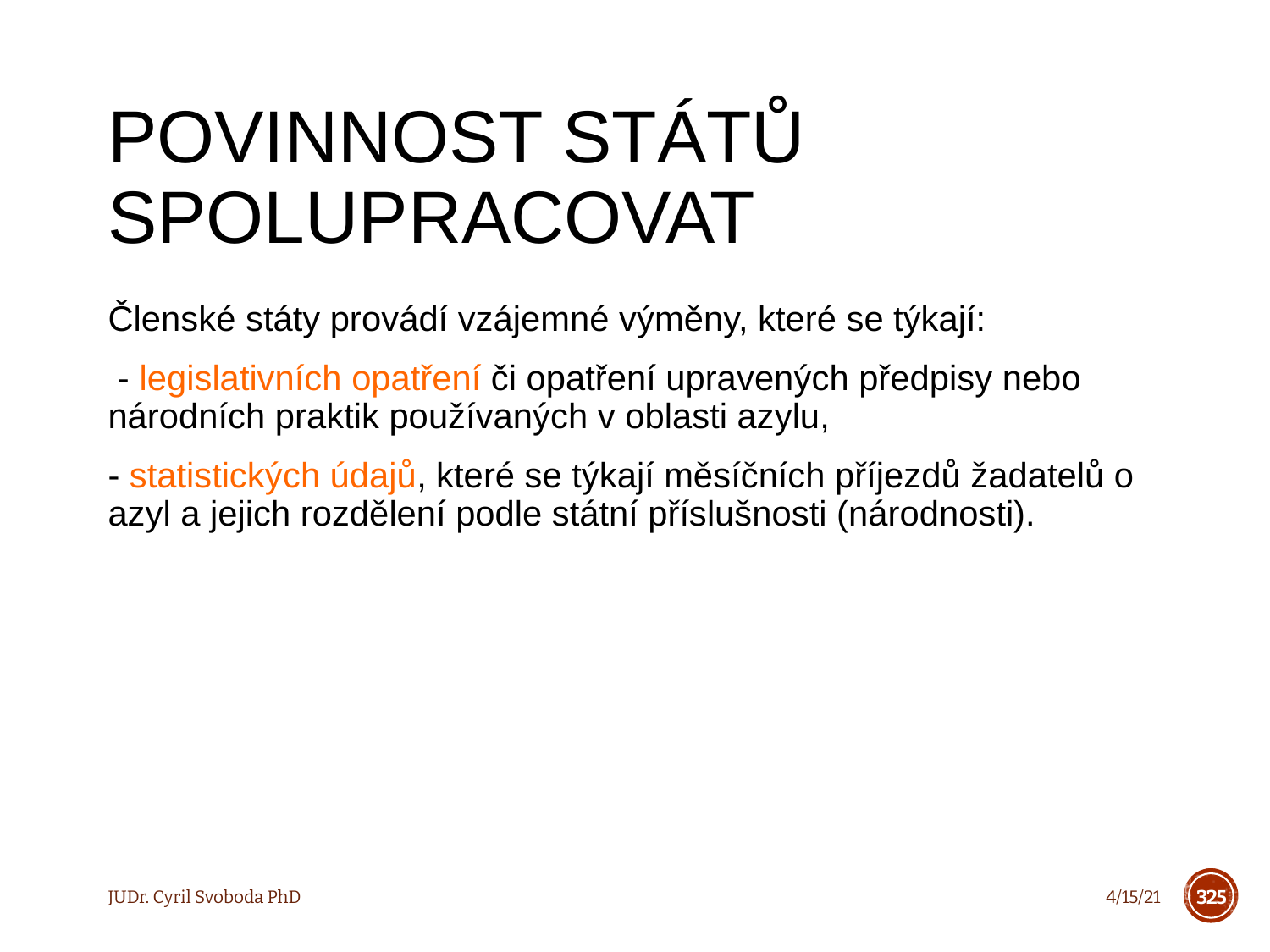

# Povinnost států spolupracovat
Členské státy provádí vzájemné výměny, které se týkají:
 - legislativních opatření či opatření upravených předpisy nebo národních praktik používaných v oblasti azylu,
- statistických údajů, které se týkají měsíčních příjezdů žadatelů o azyl a jejich rozdělení podle státní příslušnosti (národnosti).
JUDr. Cyril Svoboda PhD
4/15/21
325